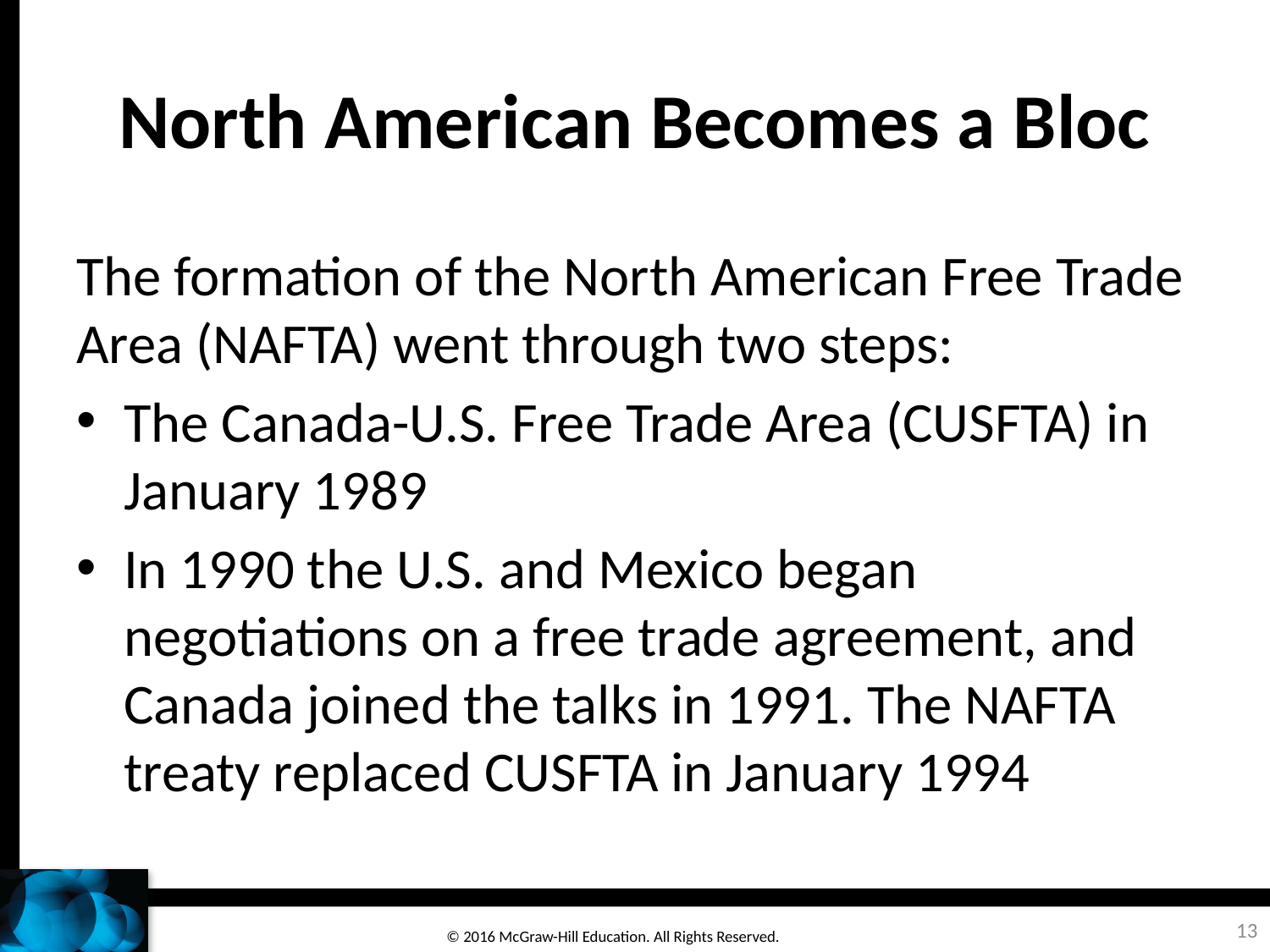

# North American Becomes a Bloc
The formation of the North American Free Trade Area (NAFTA) went through two steps:
The Canada-U.S. Free Trade Area (CUSFTA) in January 1989
In 1990 the U.S. and Mexico began negotiations on a free trade agreement, and Canada joined the talks in 1991. The NAFTA treaty replaced CUSFTA in January 1994

13
© 2016 McGraw-Hill Education. All Rights Reserved.